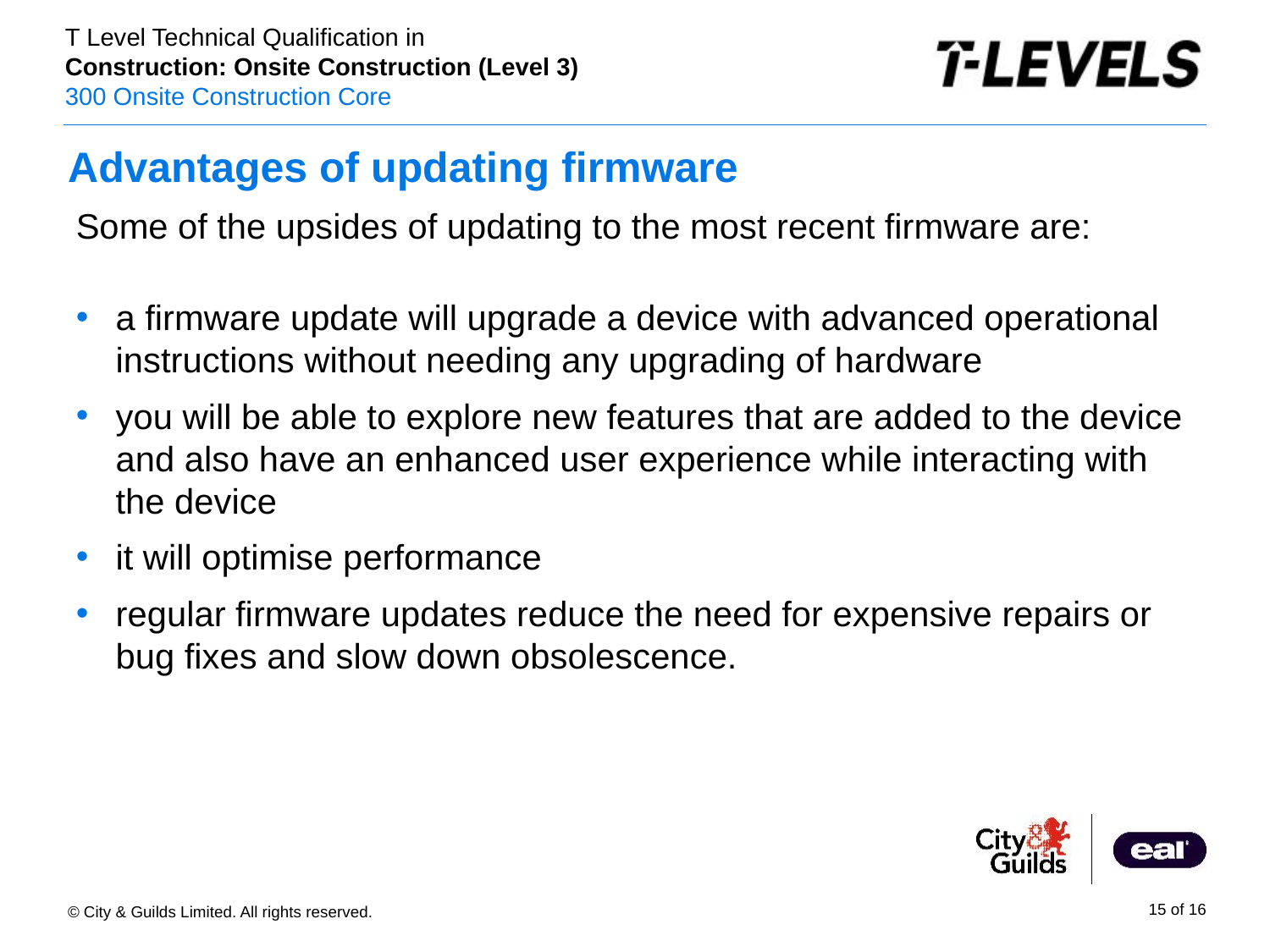

#
Advantages of updating firmware
Some of the upsides of updating to the most recent firmware are:

a firmware update will upgrade a device with advanced operational instructions without needing any upgrading of hardware
you will be able to explore new features that are added to the device and also have an enhanced user experience while interacting with the device
it will optimise performance
regular firmware updates reduce the need for expensive repairs or bug fixes and slow down obsolescence.